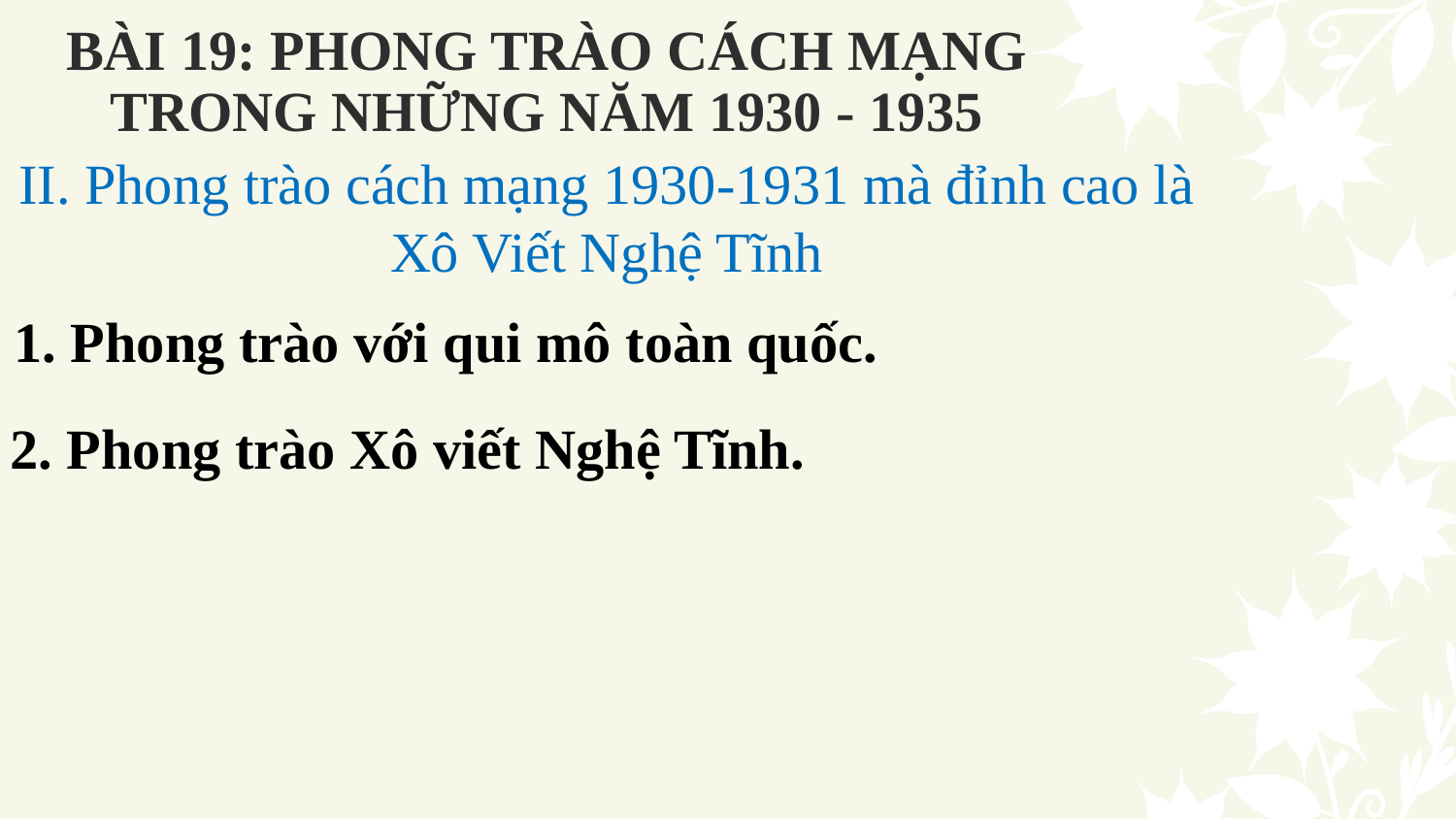

BÀI 19: PHONG TRÀO CÁCH MẠNG TRONG NHỮNG NĂM 1930 - 1935
II. Phong trào cách mạng 1930-1931 mà đỉnh cao là Xô Viết Nghệ Tĩnh
1. Phong trào với qui mô toàn quốc.
2. Phong trào Xô viết Nghệ Tĩnh.